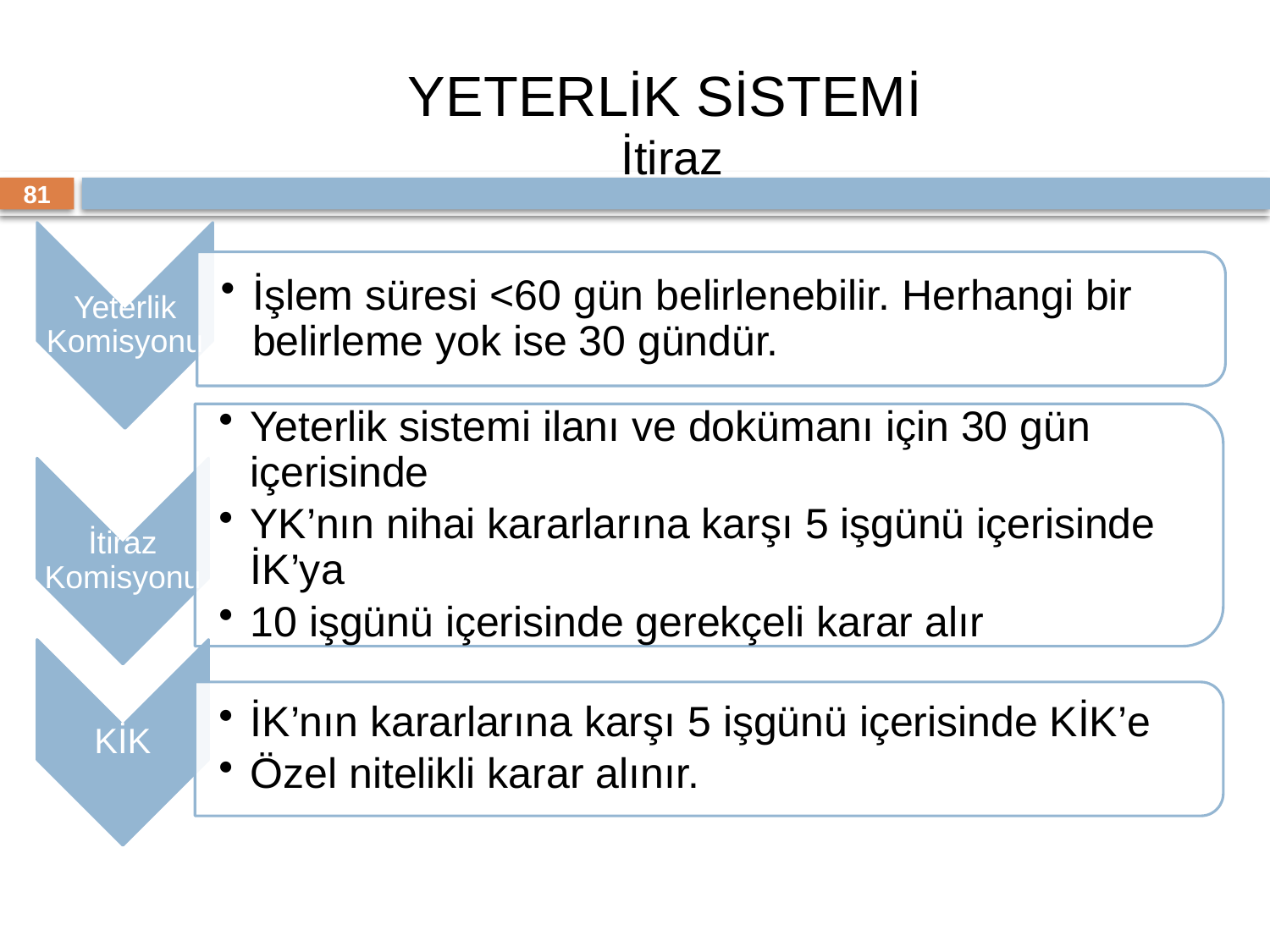

YETERLİK SİSTEMİ
İtiraz
81
Yeterlik Komisyonu
İşlem süresi <60 gün belirlenebilir. Herhangi bir belirleme yok ise 30 gündür.
İtiraz Komisyonu
Yeterlik sistemi ilanı ve dokümanı için 30 gün içerisinde
YK’nın nihai kararlarına karşı 5 işgünü içerisinde İK’ya
10 işgünü içerisinde gerekçeli karar alır
KİK
İK’nın kararlarına karşı 5 işgünü içerisinde KİK’e
Özel nitelikli karar alınır.